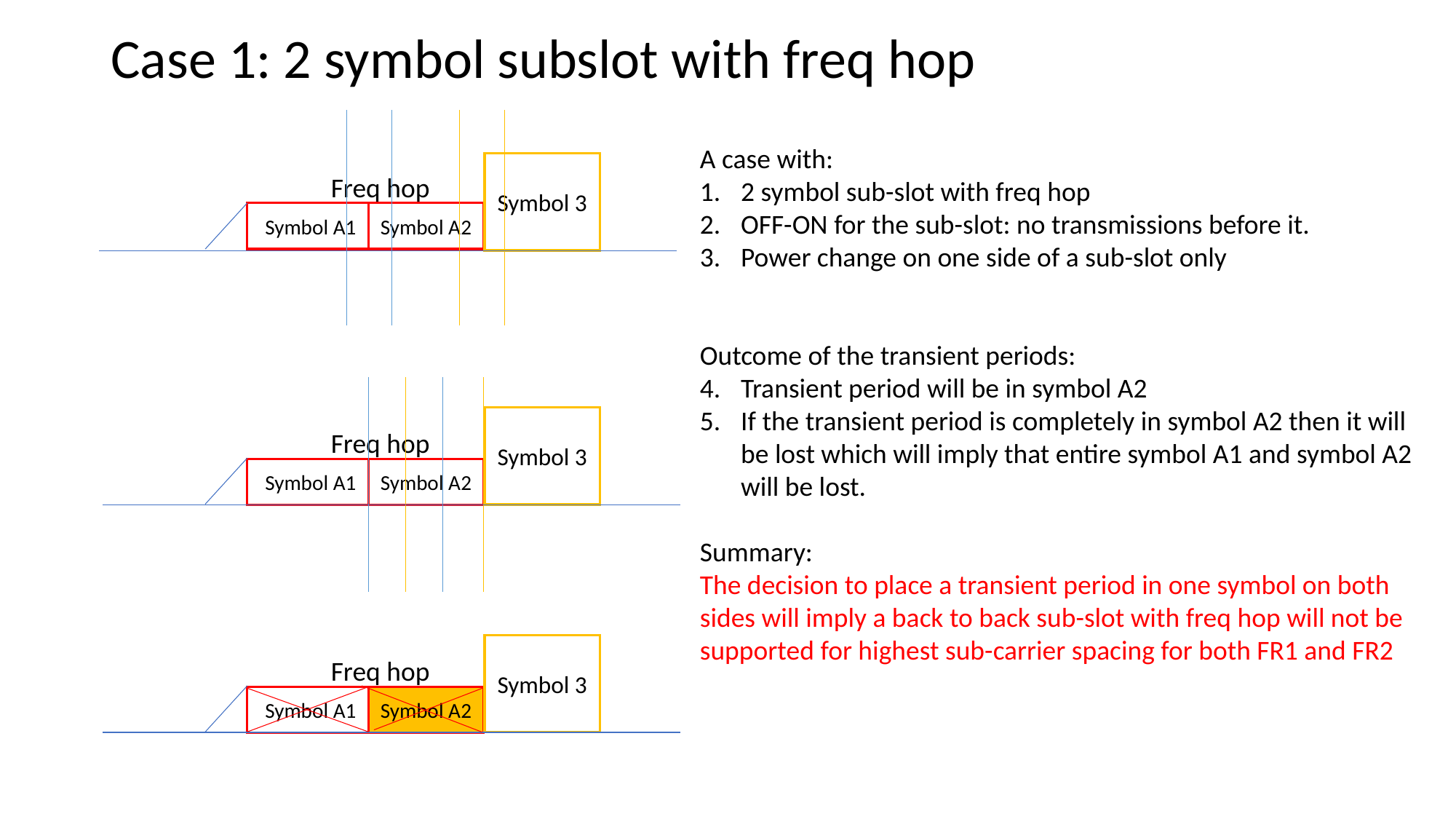

# Case 1: 2 symbol subslot with freq hop
A case with:
2 symbol sub-slot with freq hop
OFF-ON for the sub-slot: no transmissions before it.
Power change on one side of a sub-slot only

Outcome of the transient periods:
Transient period will be in symbol A2
If the transient period is completely in symbol A2 then it will be lost which will imply that entire symbol A1 and symbol A2 will be lost.

Summary:
The decision to place a transient period in one symbol on both sides will imply a back to back sub-slot with freq hop will not be supported for highest sub-carrier spacing for both FR1 and FR2

Symbol 3
Freq hop
Symbol A1
Symbol A2
Symbol 3
Freq hop
Symbol A1
Symbol A2
Symbol 3
Freq hop
Symbol A1
Symbol A2